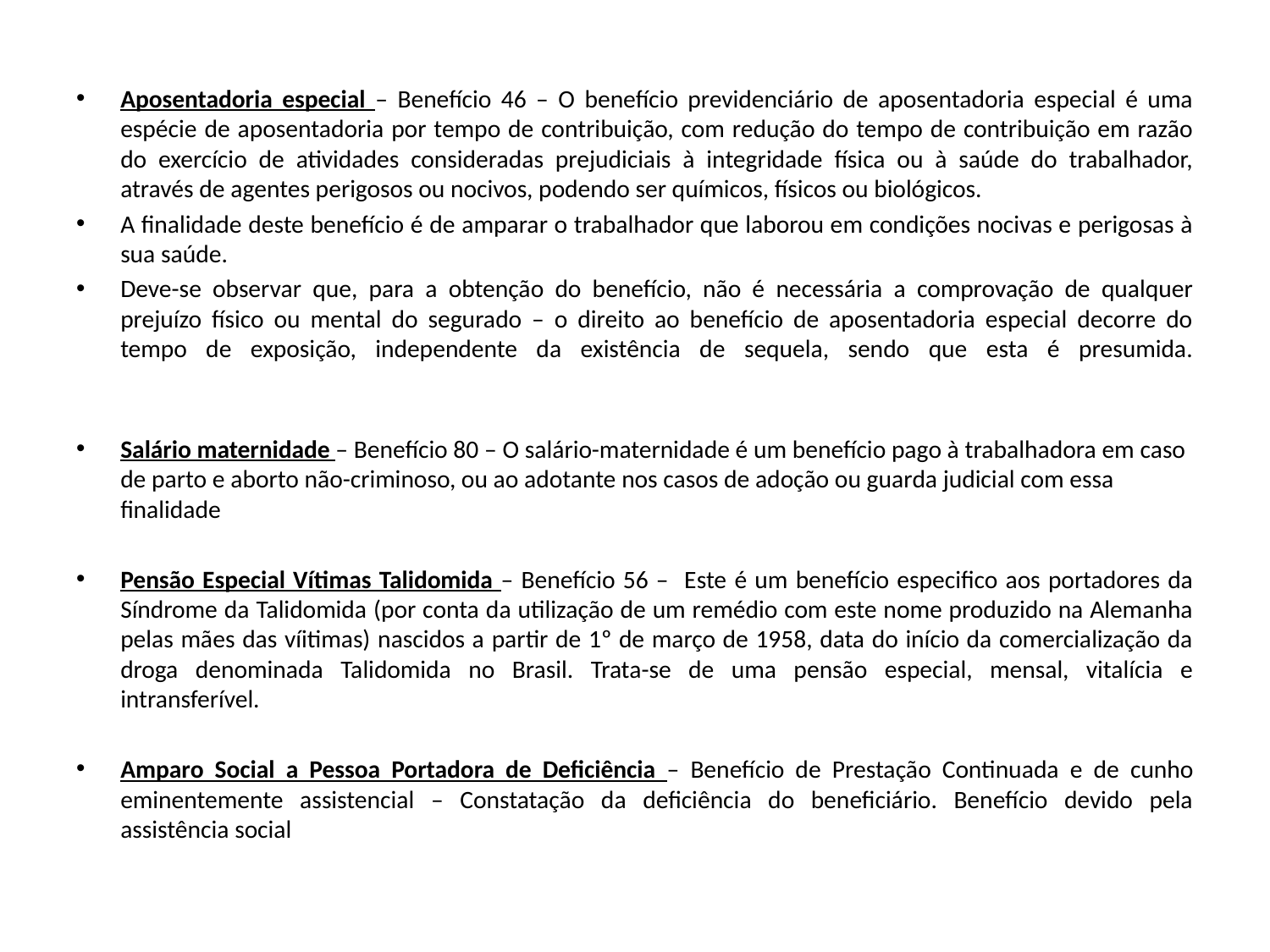

Aposentadoria especial – Benefício 46 – O benefício previdenciário de aposentadoria especial é uma espécie de aposentadoria por tempo de contribuição, com redução do tempo de contribuição em razão do exercício de atividades consideradas prejudiciais à integridade física ou à saúde do trabalhador, através de agentes perigosos ou nocivos, podendo ser químicos, físicos ou biológicos.
A finalidade deste benefício é de amparar o trabalhador que laborou em condições nocivas e perigosas à sua saúde.
Deve-se observar que, para a obtenção do benefício, não é necessária a comprovação de qualquer prejuízo físico ou mental do segurado – o direito ao benefício de aposentadoria especial decorre do tempo de exposição, independente da existência de sequela, sendo que esta é presumida.

Salário maternidade – Benefício 80 – O salário-maternidade é um benefício pago à trabalhadora em caso de parto e aborto não-criminoso, ou ao adotante nos casos de adoção ou guarda judicial com essa finalidade

Pensão Especial Vítimas Talidomida – Benefício 56 –  Este é um benefício especifico aos portadores da Síndrome da Talidomida (por conta da utilização de um remédio com este nome produzido na Alemanha pelas mães das víitimas) nascidos a partir de 1º de março de 1958, data do início da comercialização da droga denominada Talidomida no Brasil. Trata-se de uma pensão especial, mensal, vitalícia e intransferível.

Amparo Social a Pessoa Portadora de Deficiência – Benefício de Prestação Continuada e de cunho eminentemente assistencial – Constatação da deficiência do beneficiário. Benefício devido pela assistência social